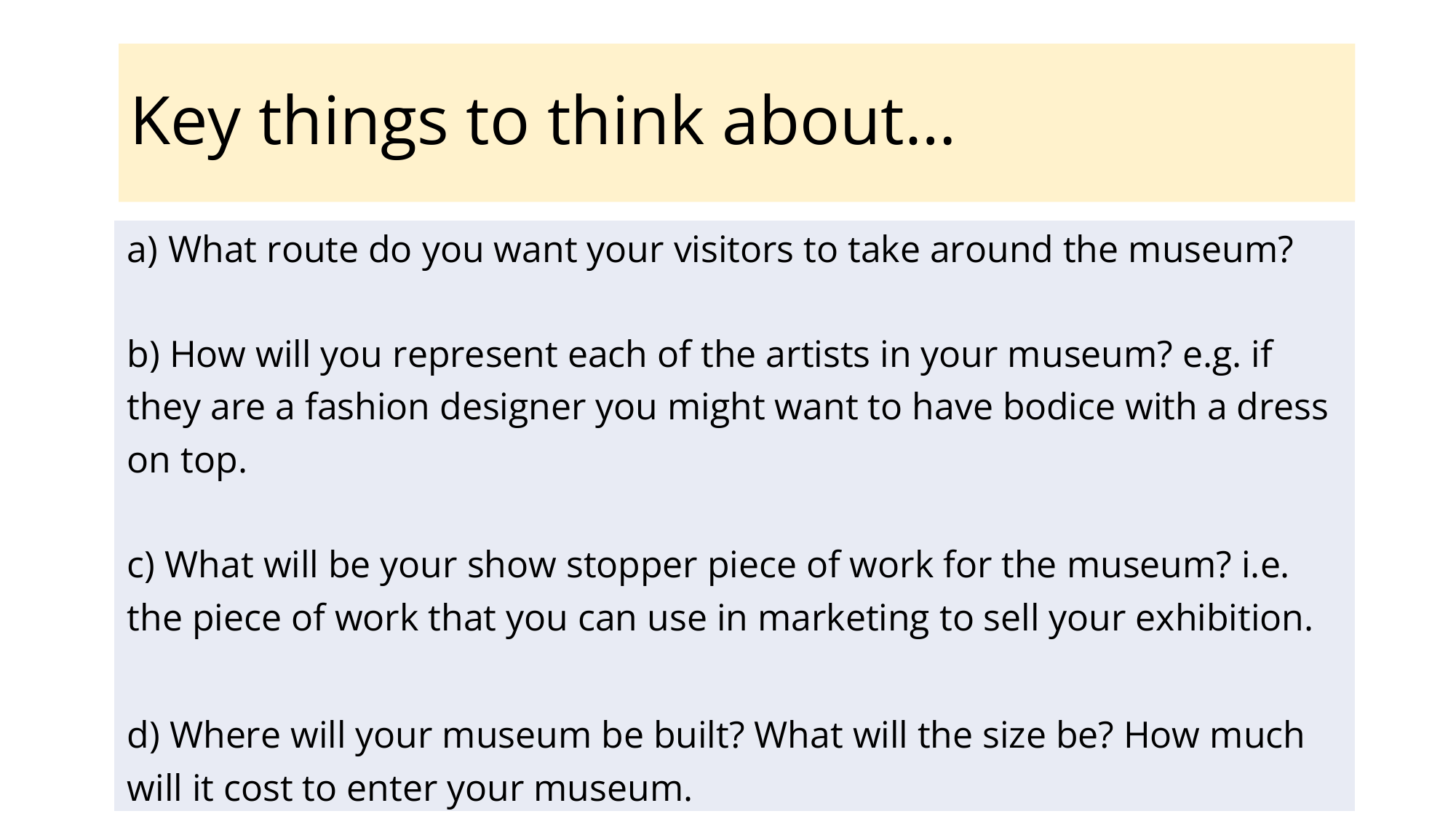

# Key things to think about…
| What route do you want your visitors to take around the museum? b) How will you represent each of the artists in your museum? e.g. if they are a fashion designer you might want to have bodice with a dress on top. c) What will be your show stopper piece of work for the museum? i.e. the piece of work that you can use in marketing to sell your exhibition. d) Where will your museum be built? What will the size be? How much will it cost to enter your museum. |
| --- |